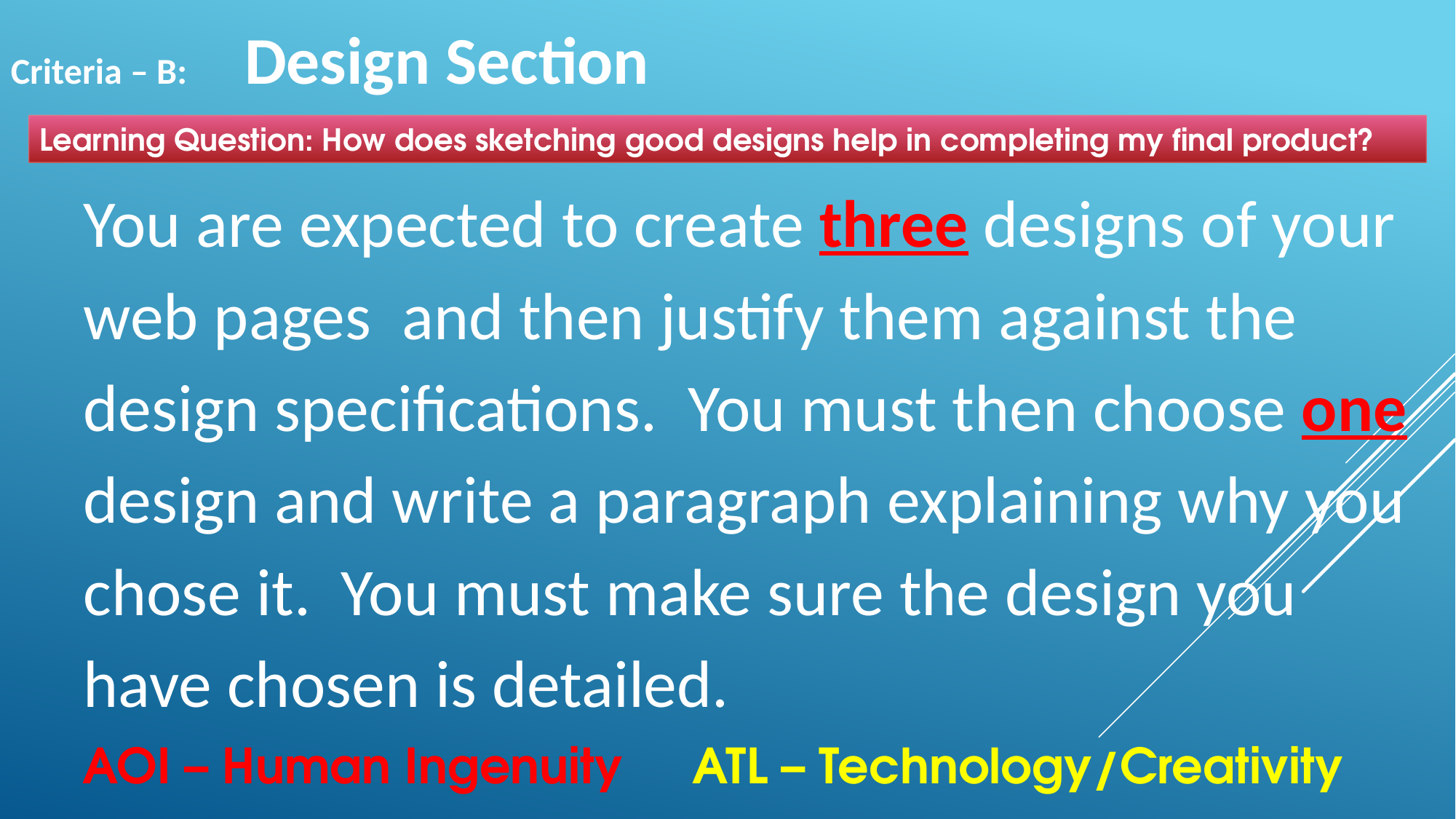

Criteria – B:       Design Section
Learning Question: How does sketching good designs help in completing my final product?
You are expected to create three designs of your web pages  and then justify them against the design specifications.  You must then choose one design and write a paragraph explaining why you chose it.  You must make sure the design you have chosen is detailed.
AOI – Human Ingenuity     ATL – Technology/Creativity